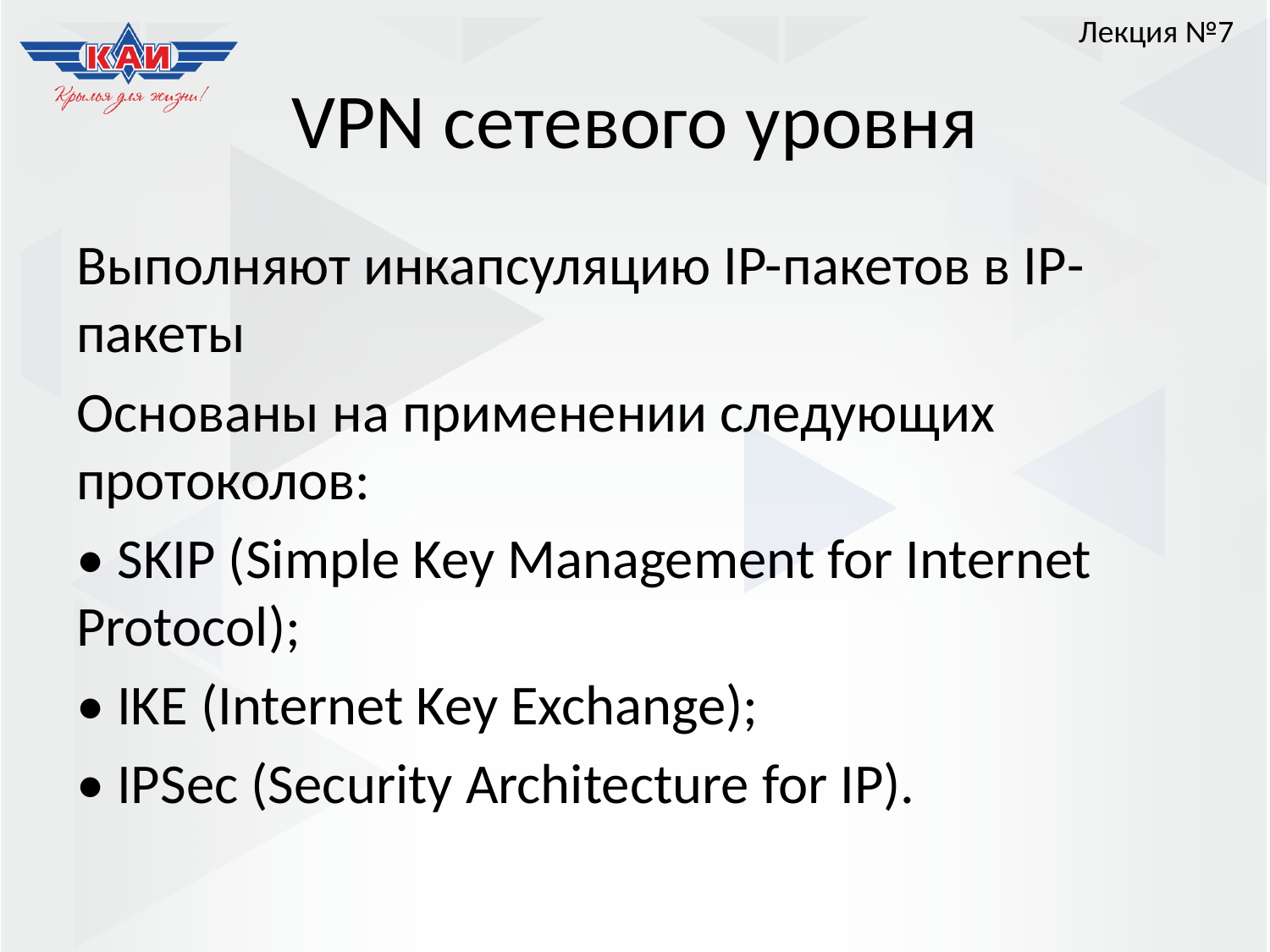

Лекция №7
# VPN сетевого уровня
Выполняют инкапсуляцию IP-пакетов в IP-пакеты
Основаны на применении следующих протоколов:
• SKIP (Simple Key Management for Internet Protocol);
• IKE (Internet Key Exchange);
• IPSec (Security Architecture for IP).